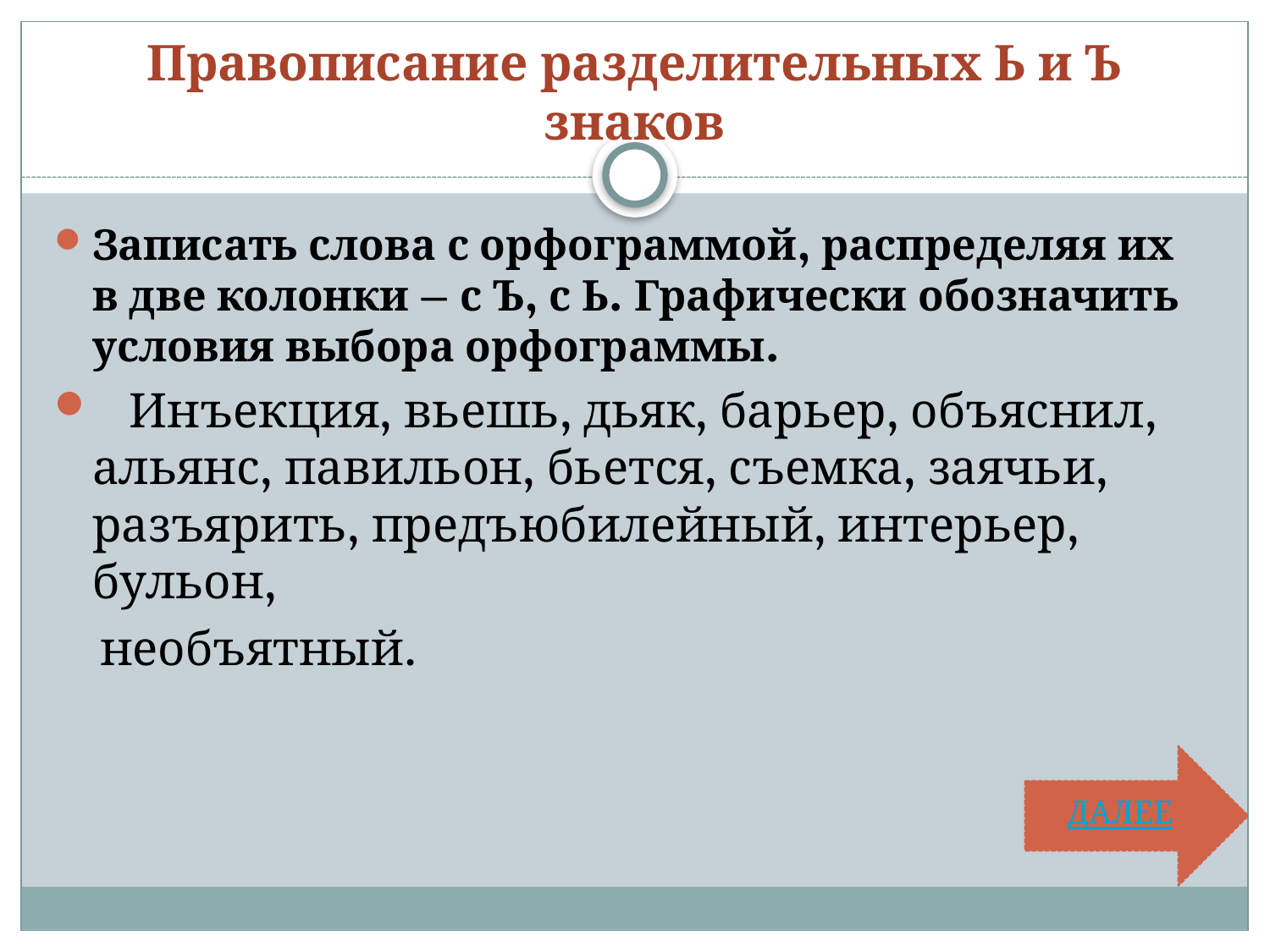

# Правописание разделительных Ь и Ъ знаков
Записать слова с орфограммой, распределяя их в две колонки – с Ъ, с Ь. Графически обозначить условия выбора орфограммы.
   Инъекция, вьешь, дьяк, барьер, объяснил, альянс, павильон, бьется, съемка, заячьи, разъярить, предъюбилейный, интерьер, бульон,
    необъятный.

ДАЛЕЕ